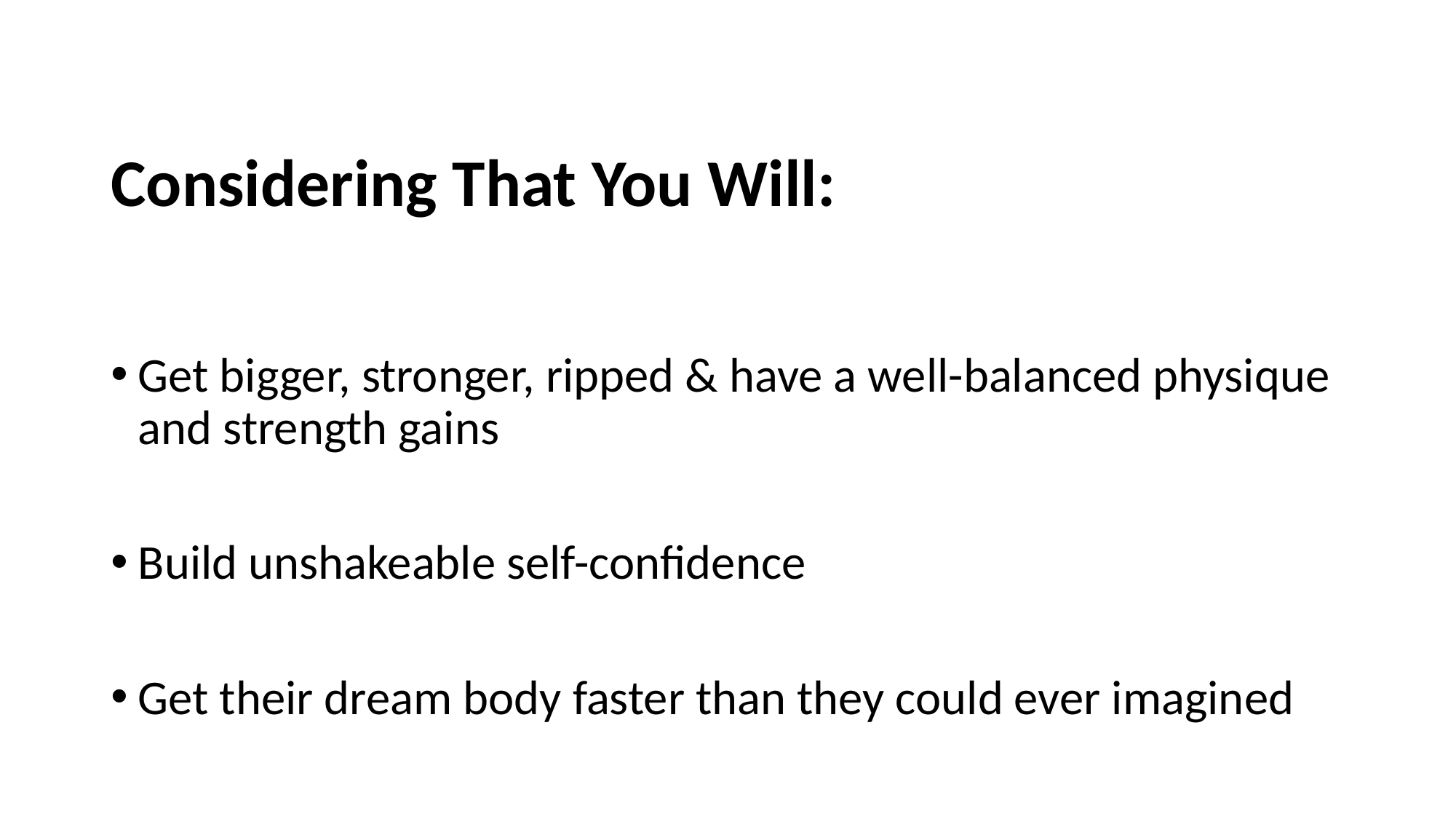

# Considering That You Will:
Get bigger, stronger, ripped & have a well-balanced physique and strength gains

Build unshakeable self-confidence

Get their dream body faster than they could ever imagined